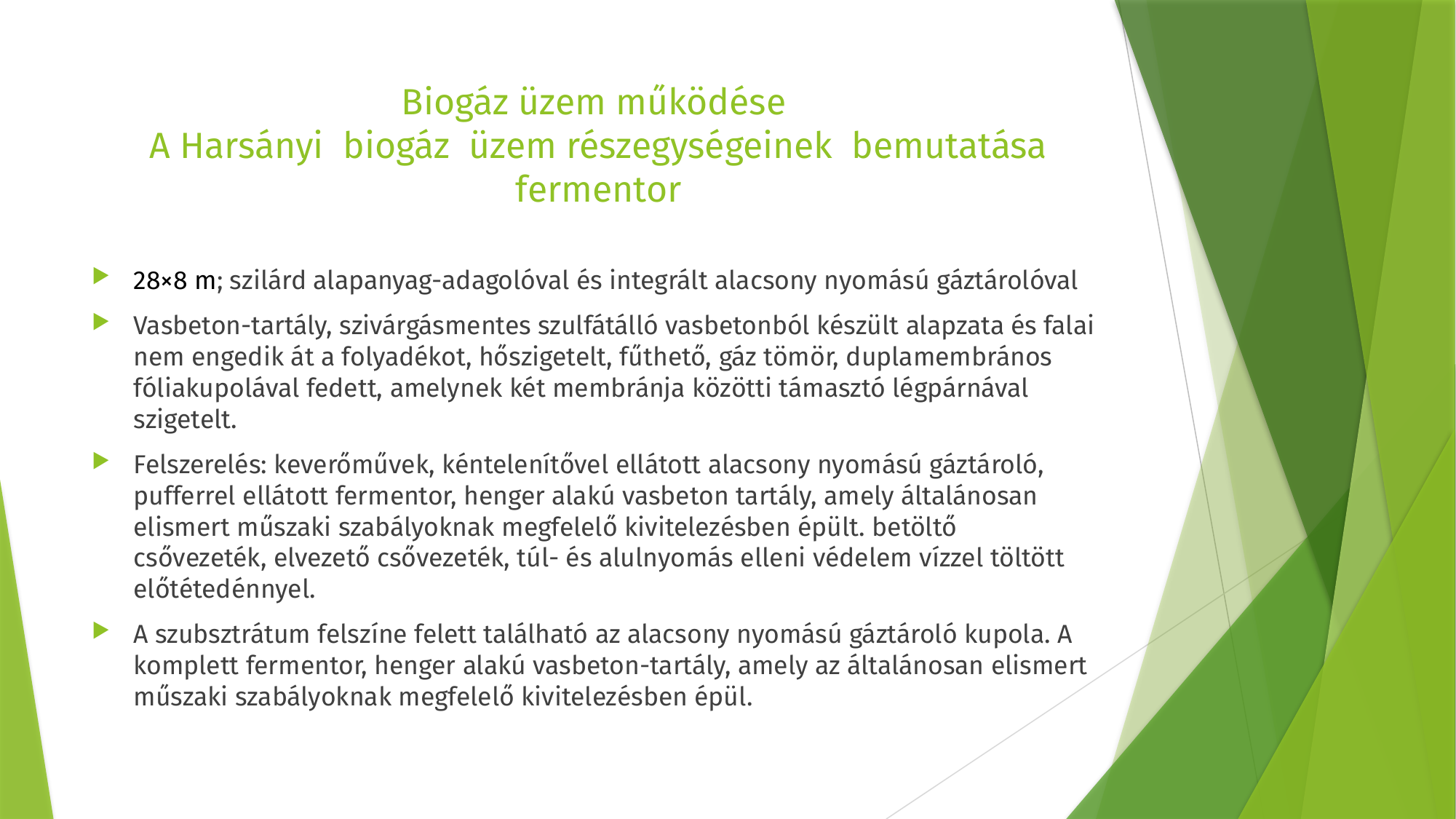

# Biogáz üzem működése A Harsányi  biogáz  üzem részegységeinek  bemutatása fermentor
28×8 m; szilárd alapanyag-adagolóval és integrált alacsony nyomású gáztárolóval
Vasbeton-tartály, szivárgásmentes szulfátálló vasbetonból készült alapzata és falai nem engedik át a folyadékot, hőszigetelt, fűthető, gáz tömör, duplamembrános fóliakupolával fedett, amelynek két membránja közötti támasztó légpárnával szigetelt.
Felszerelés: keverőművek, kéntelenítővel ellátott alacsony nyomású gáztároló, pufferrel ellátott fermentor, henger alakú vasbeton tartály, amely általánosan elismert műszaki szabályoknak megfelelő kivitelezésben épült. betöltő csővezeték, elvezető csővezeték, túl- és alulnyomás elleni védelem vízzel töltött előtétedénnyel.
A szubsztrátum felszíne felett található az alacsony nyomású gáztároló kupola. A komplett fermentor, henger alakú vasbeton-tartály, amely az általánosan elismert műszaki szabályoknak megfelelő kivitelezésben épül.